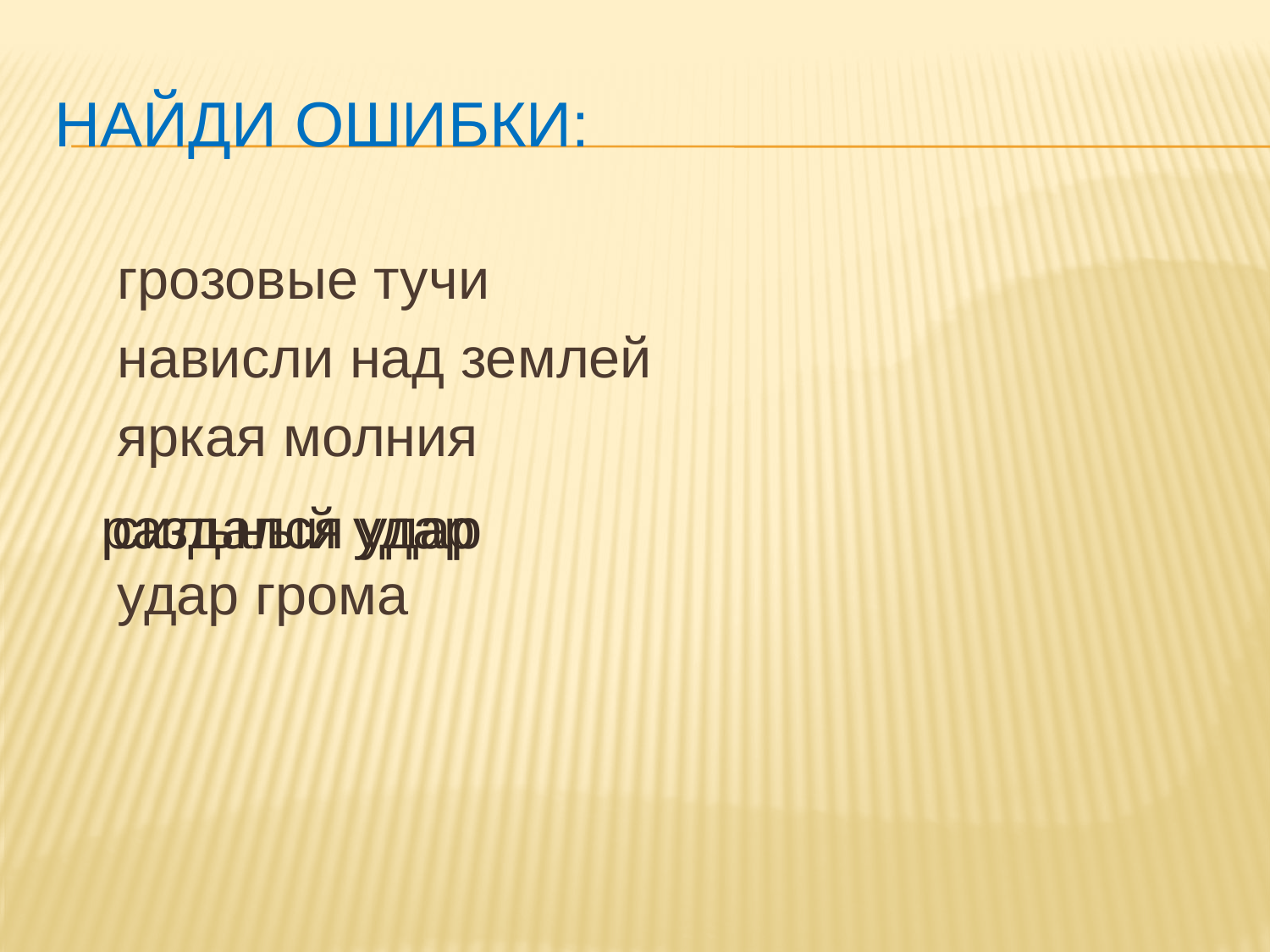

# Найди ошибки:
грозовые тучи
нависли над землей
яркая молния

удар грома
раздался удар

сильный удар